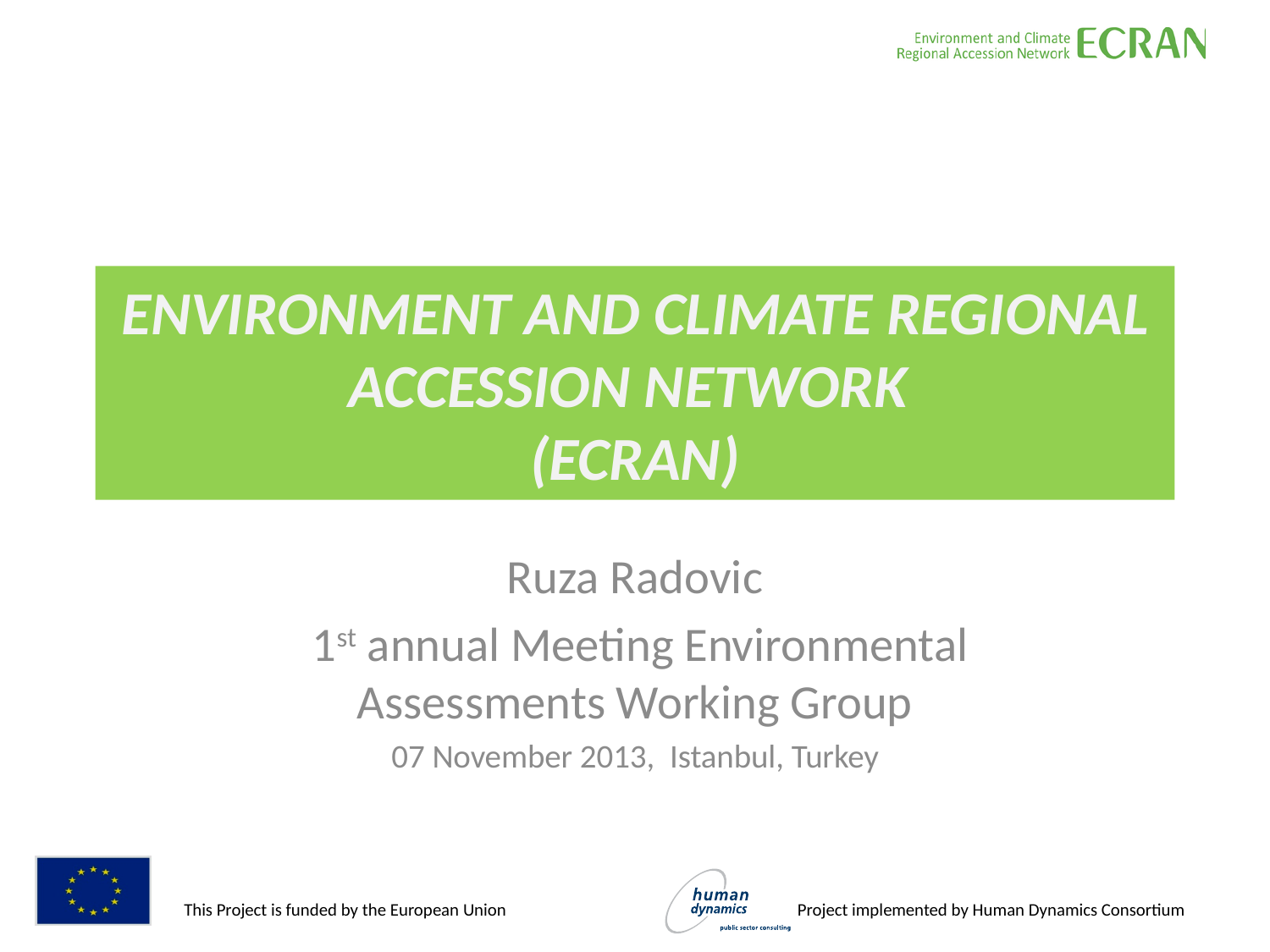

# ENVIRONMENT AND CLIMATE REGIONAL ACCESSION NETWORK (ECRAN)
Ruza Radovic
 1st annual Meeting Environmental Assessments Working Group
07 November 2013,  Istanbul, Turkey